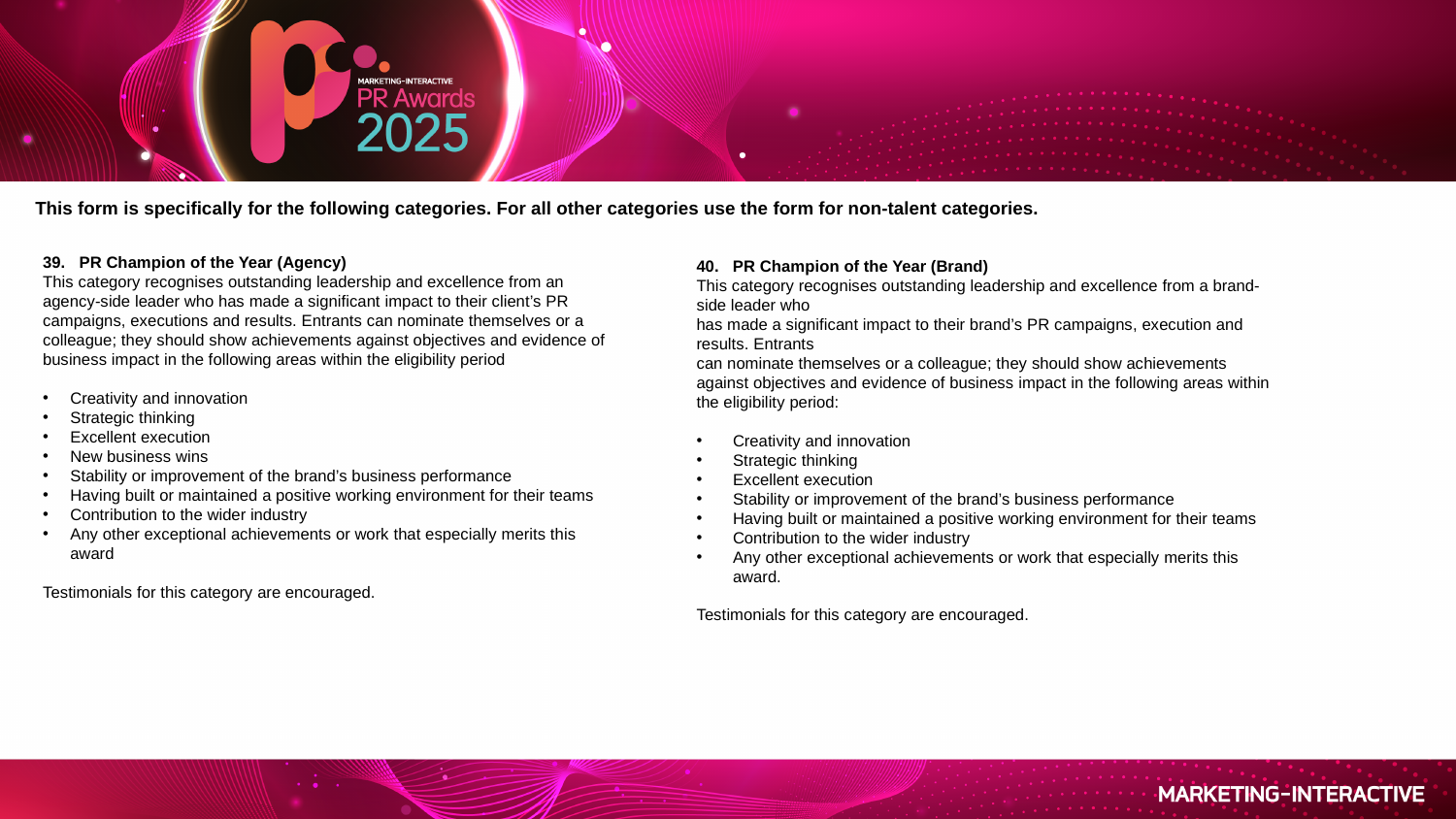

This form is specifically for the following categories. For all other categories use the form for non-talent categories.
PR Champion of the Year (Agency)
This category recognises outstanding leadership and excellence from an agency-side leader who has made a significant impact to their client’s PR campaigns, executions and results. Entrants can nominate themselves or a colleague; they should show achievements against objectives and evidence of business impact in the following areas within the eligibility period
Creativity and innovation
Strategic thinking
Excellent execution
New business wins
Stability or improvement of the brand’s business performance
Having built or maintained a positive working environment for their teams
Contribution to the wider industry
Any other exceptional achievements or work that especially merits this award

Testimonials for this category are encouraged.
40.   PR Champion of the Year (Brand)
This category recognises outstanding leadership and excellence from a brand-side leader who
has made a significant impact to their brand’s PR campaigns, execution and results. Entrants
can nominate themselves or a colleague; they should show achievements against objectives and evidence of business impact in the following areas within the eligibility period:
Creativity and innovation
Strategic thinking
Excellent execution
Stability or improvement of the brand’s business performance
Having built or maintained a positive working environment for their teams
Contribution to the wider industry
Any other exceptional achievements or work that especially merits this award.

Testimonials for this category are encouraged.